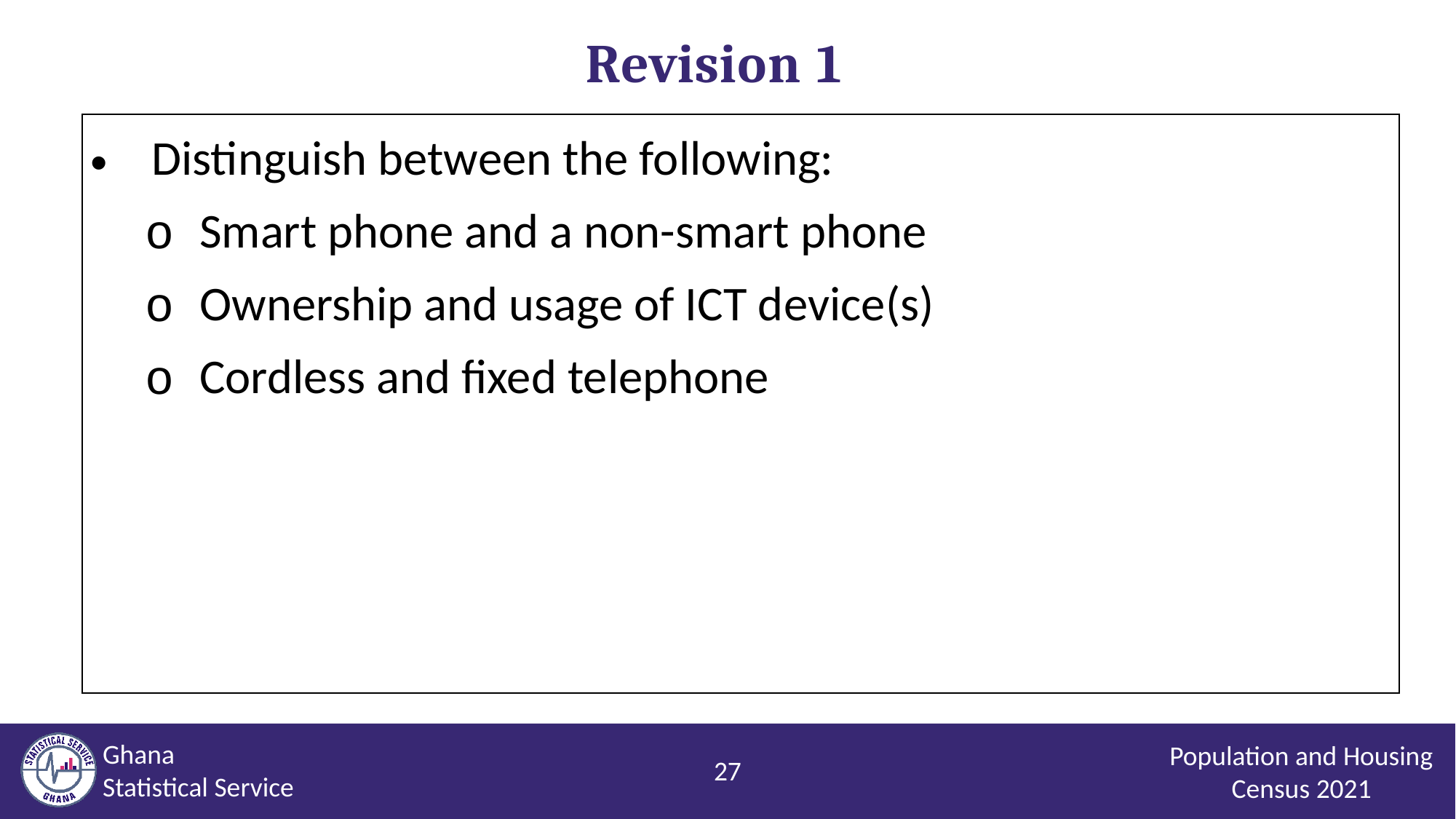

Revision 1

| Distinguish between the following: Smart phone and a non-smart phone Ownership and usage of ICT device(s) Cordless and fixed telephone |
| --- |
|  |
Population and Housing Census 2021
27